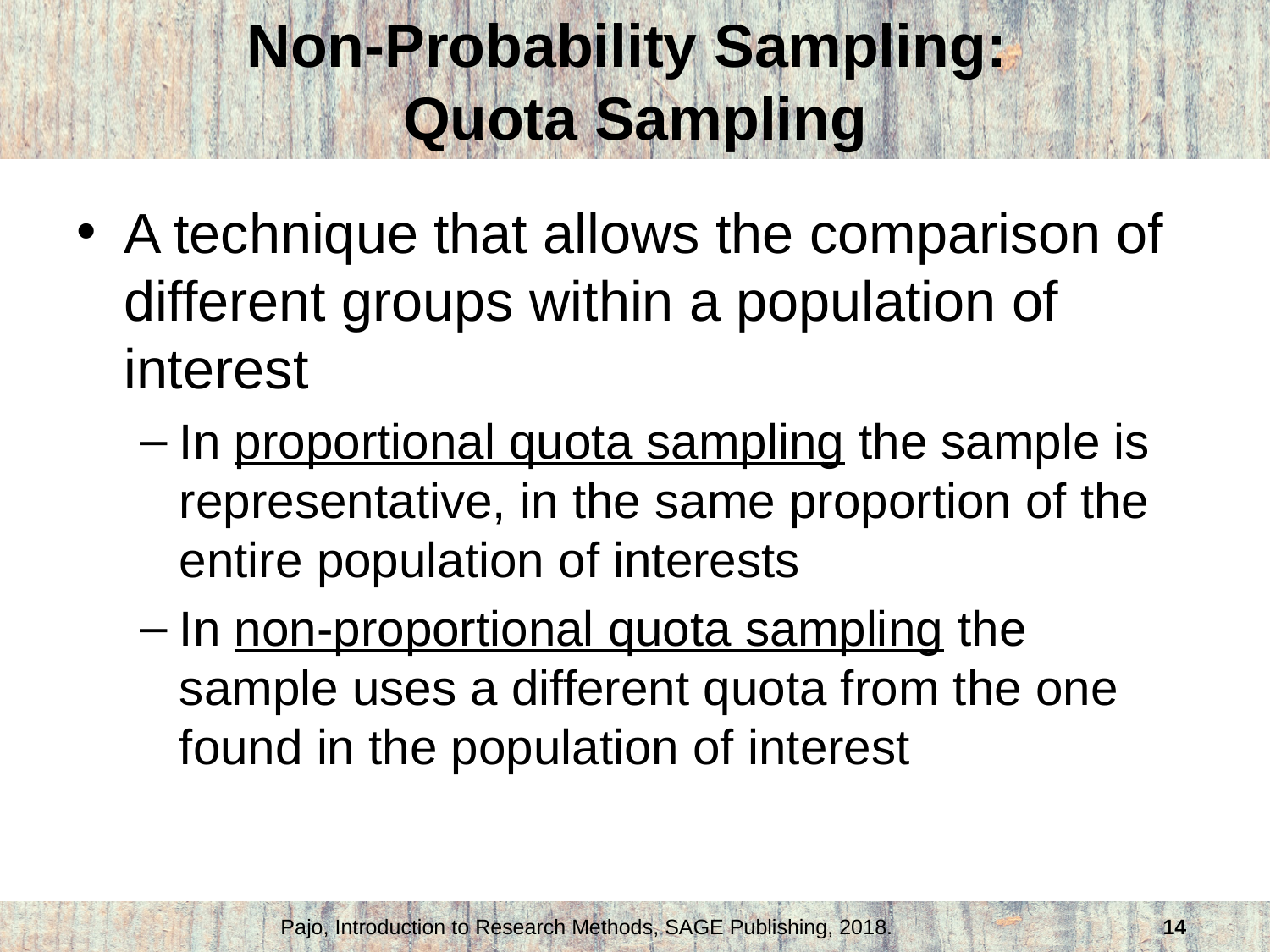

# Non-Probability Sampling: Quota Sampling
A technique that allows the comparison of different groups within a population of interest
In proportional quota sampling the sample is representative, in the same proportion of the entire population of interests
In non-proportional quota sampling the sample uses a different quota from the one found in the population of interest

Pajo, Introduction to Research Methods, SAGE Publishing, 2018.
14